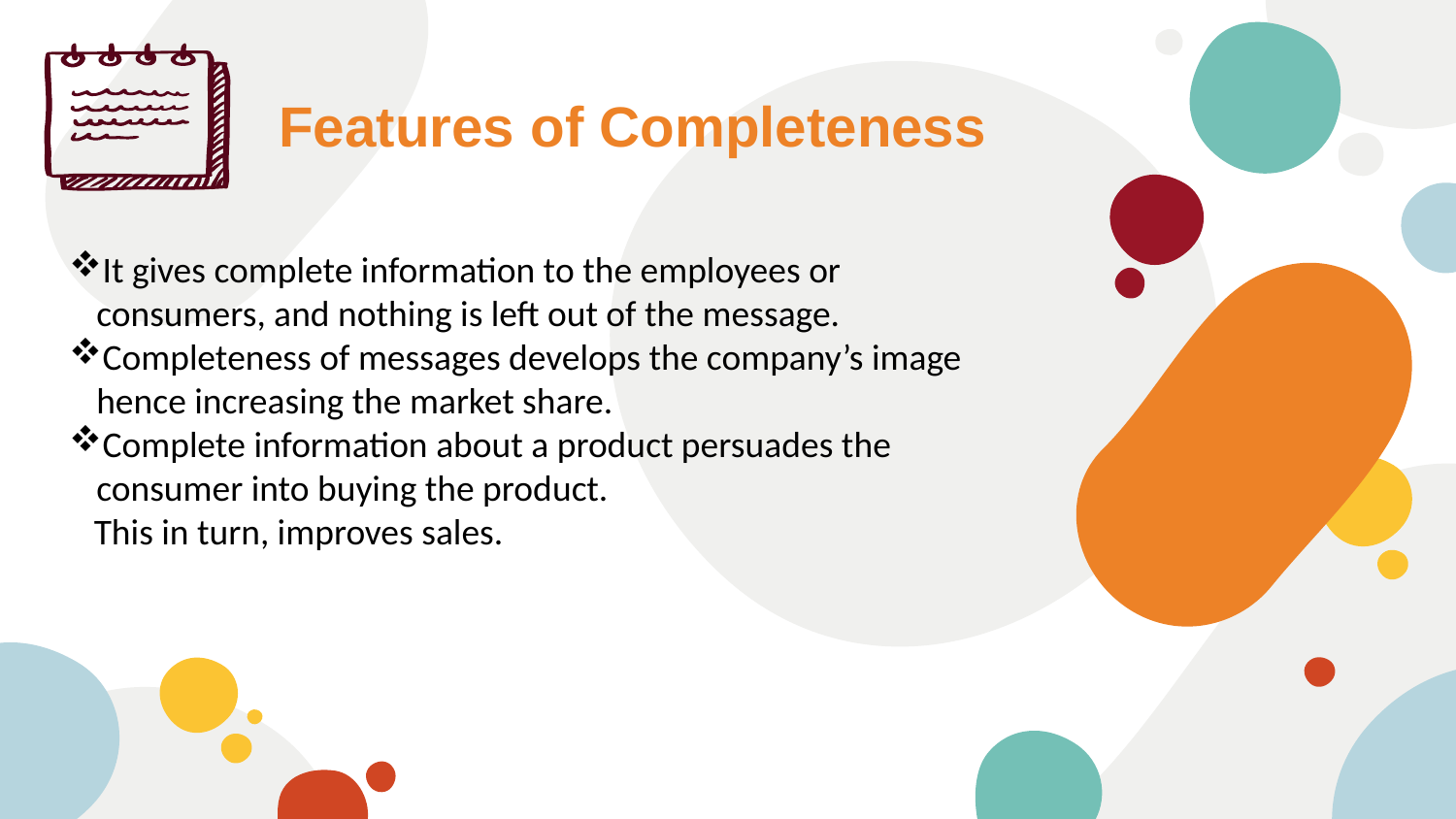

# Features of Completeness
It gives complete information to the employees or consumers, and nothing is left out of the message.
Completeness of messages develops the company’s image hence increasing the market share.
Complete information about a product persuades the consumer into buying the product.
   This in turn, improves sales.
10